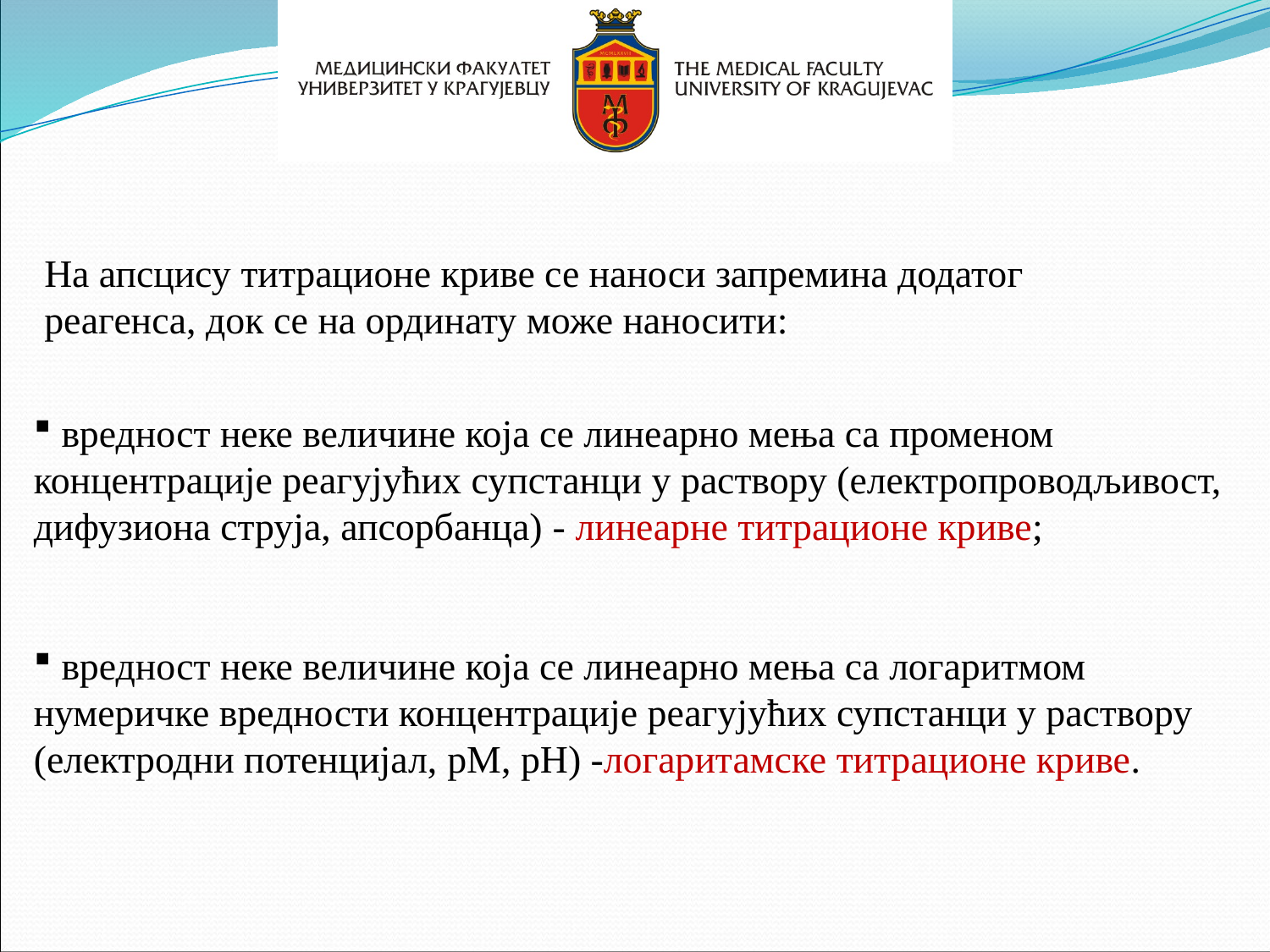

На апсцису титрационе криве се наноси запремина додатог реагенса, док се на ординату може наносити:
 вредност неке величине која се линеарно мења са променом концентрације реагујућих супстанци у раствору (електропроводљивост, дифузиона струја, апсорбанца) - линеарне титрационе криве;
 вредност неке величине која се линеарно мења са логаритмом нумеричке вредности концентрације реагујућих супстанци у раствору (електродни потенцијал, pM, pH) -логаритамске титрационе криве.